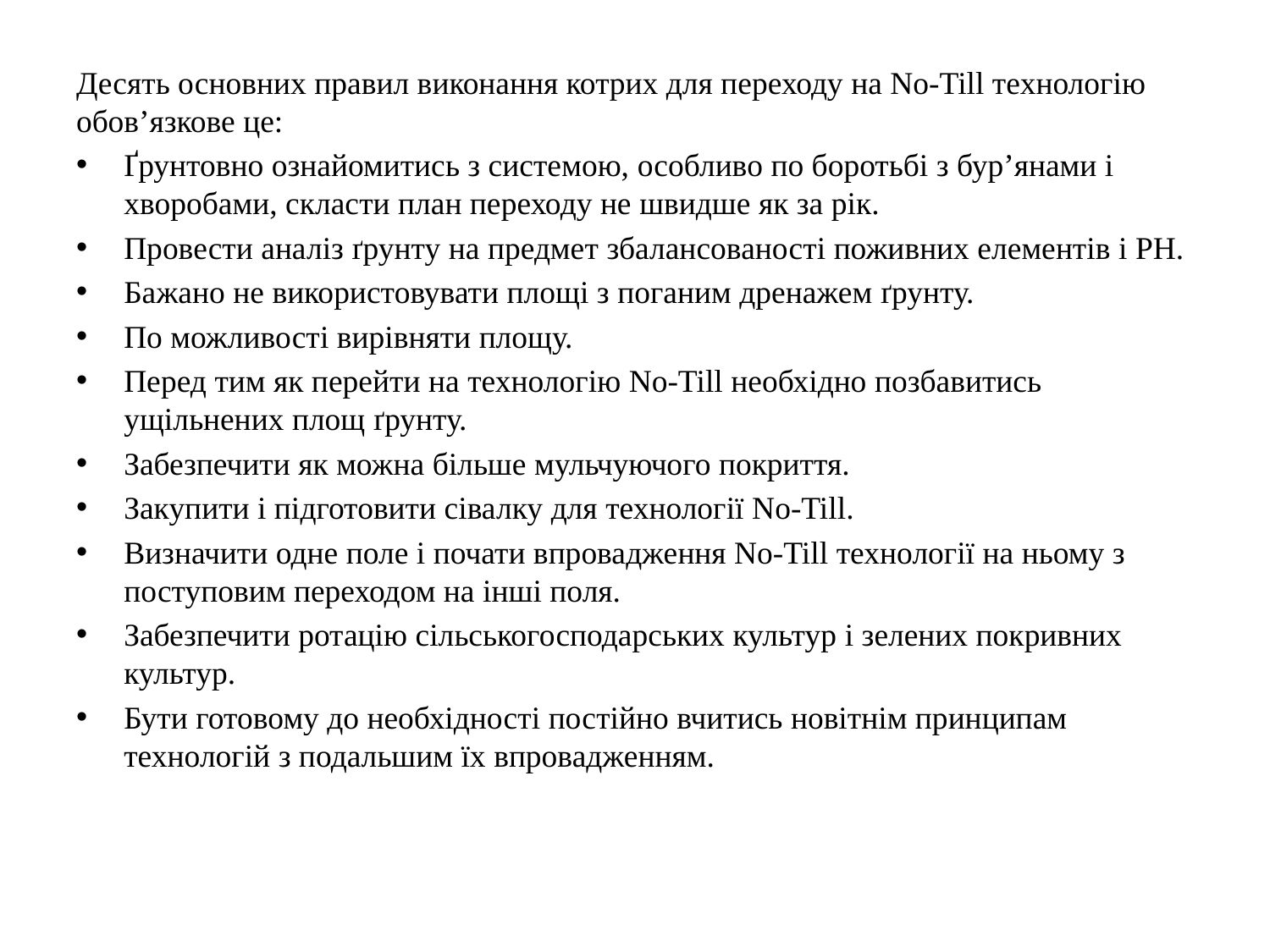

Десять основних правил виконання котрих для переходу на No-Till технологію обов’язкове це:
Ґрунтовно ознайомитись з системою, особливо по боротьбі з бур’янами і хворобами, скласти план переходу не швидше як за рік.
Провести аналіз ґрунту на предмет збалансованості поживних елементів і РН.
Бажано не використовувати площі з поганим дренажем ґрунту.
По можливості вирівняти площу.
Перед тим як перейти на технологію No-Till необхідно позбавитись ущільнених площ ґрунту.
Забезпечити як можна більше мульчуючого покриття.
Закупити і підготовити сівалку для технології No-Till.
Визначити одне поле і почати впровадження No-Till технології на ньому з поступовим переходом на інші поля.
Забезпечити ротацію сільськогосподарських культур і зелених покривних культур.
Бути готовому до необхідності постійно вчитись новітнім принципам технологій з подальшим їх впровадженням.